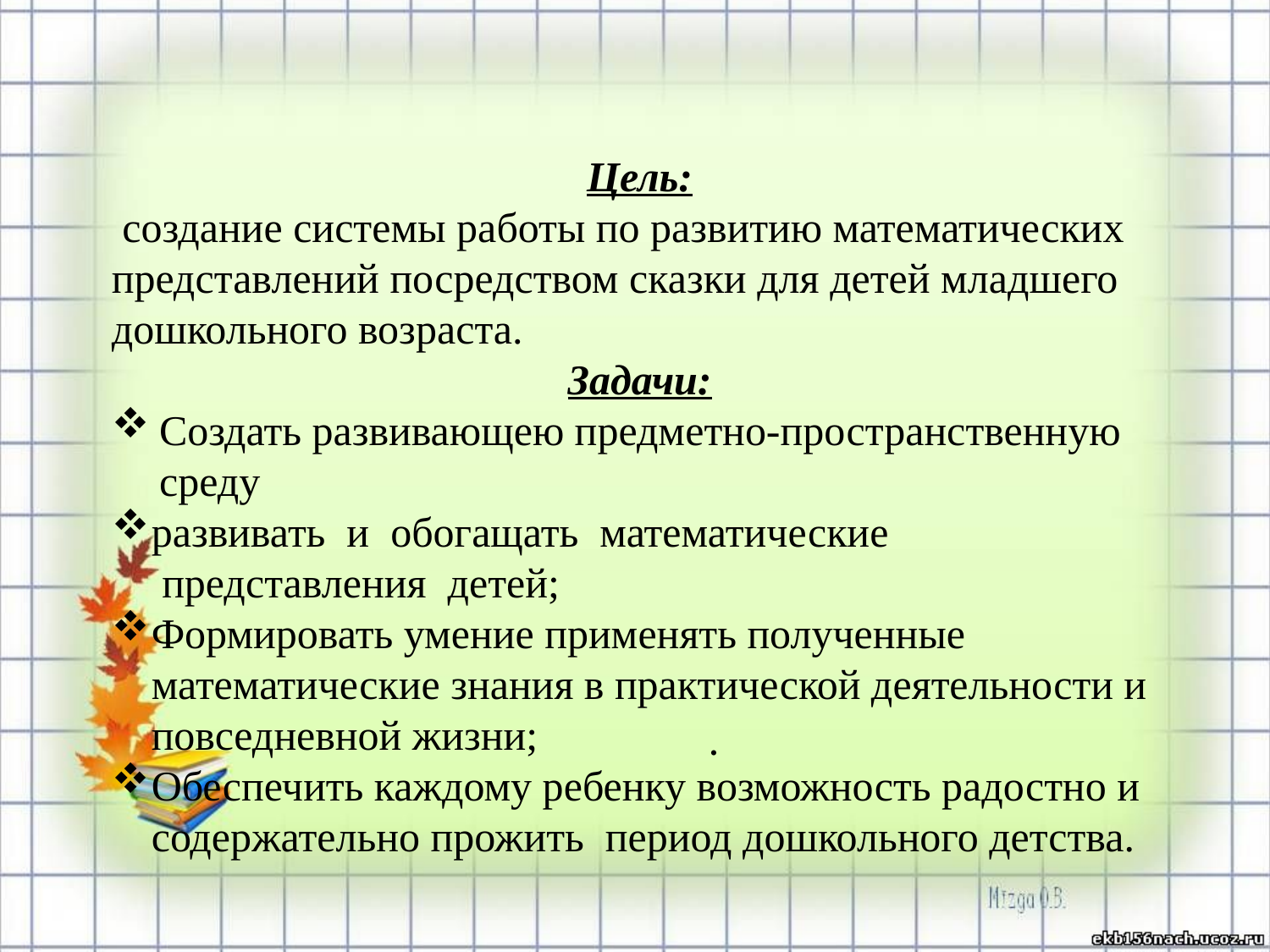

Цель:
 создание системы работы по развитию математических представлений посредством сказки для детей младшего дошкольного возраста.
Задачи:
Создать развивающею предметно-пространственную среду
развивать  и  обогащать  математические  представления  детей;
Формировать умение применять полученные математические знания в практической деятельности и повседневной жизни;
Обеспечить каждому ребенку возможность радостно и содержательно прожить  период дошкольного детства.

.